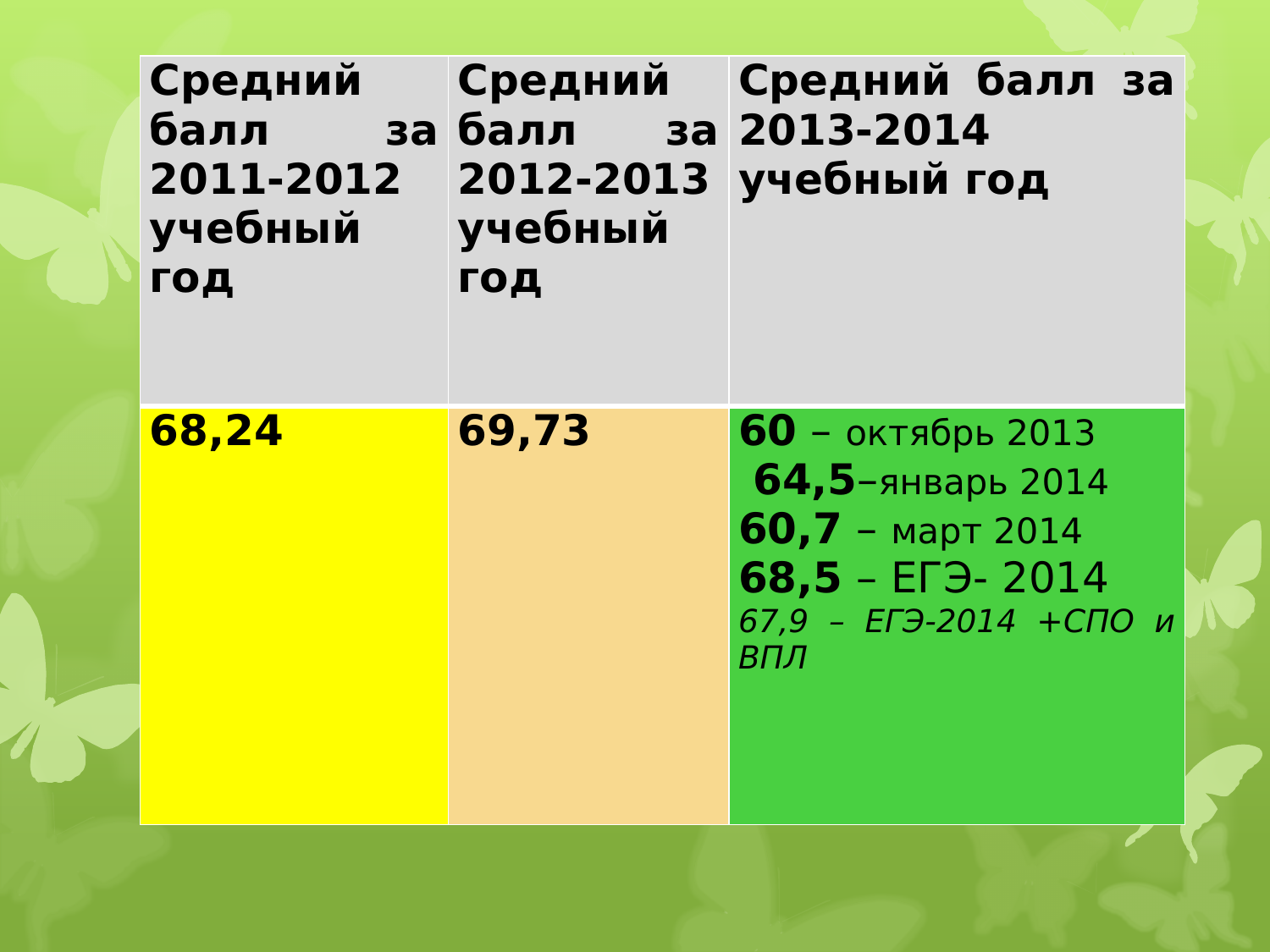

| Средний балл за 2011-2012 учебный год | Средний балл за 2012-2013 учебный год | Средний балл за 2013-2014 учебный год |
| --- | --- | --- |
| 68,24 | 69,73 | 60 – октябрь 2013 64,5–январь 2014 60,7 – март 2014 68,5 – ЕГЭ- 2014 67,9 – ЕГЭ-2014 +СПО и ВПЛ |
#